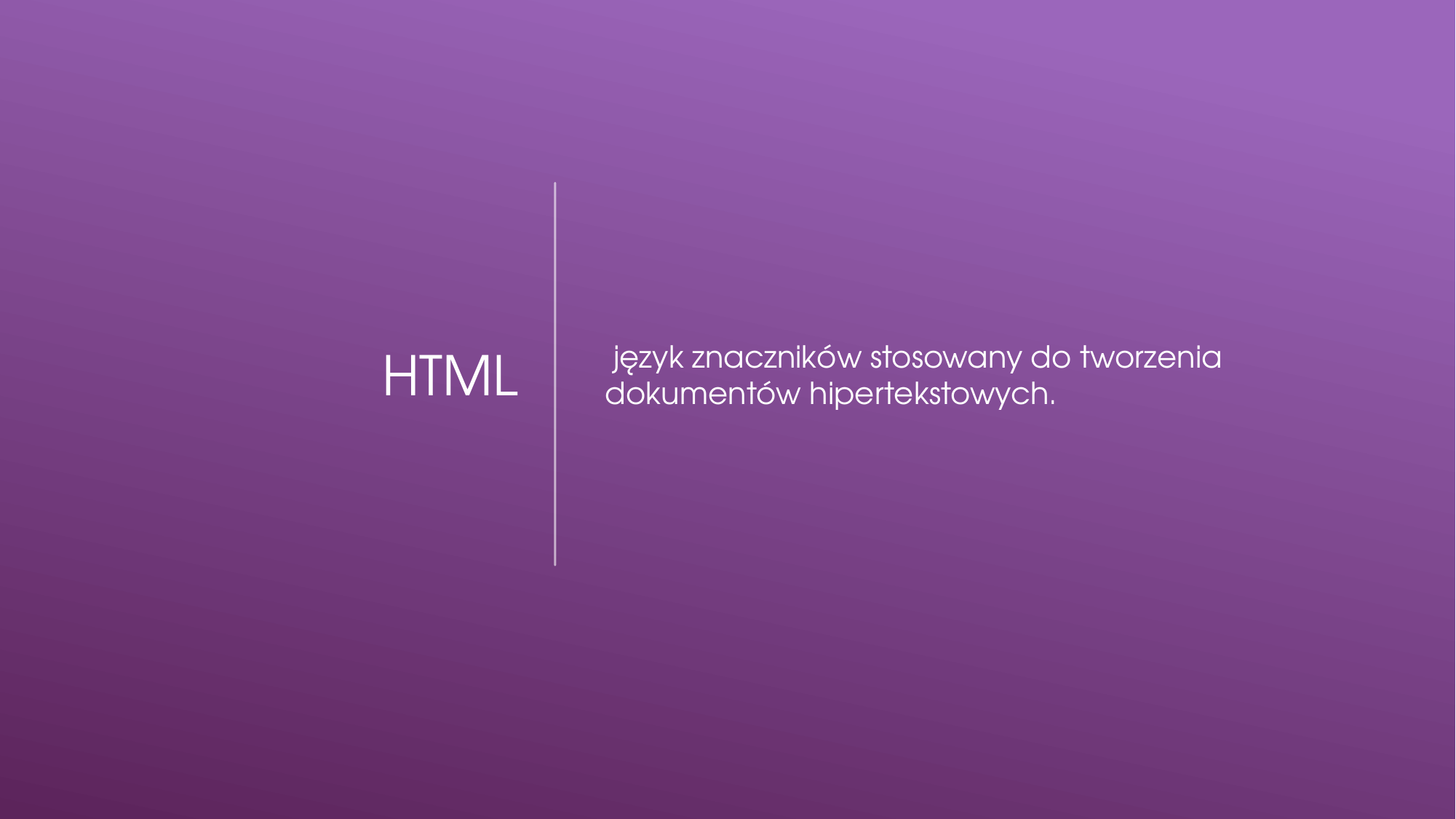

# HTML
 język znaczników stosowany do tworzenia dokumentów hipertekstowych.